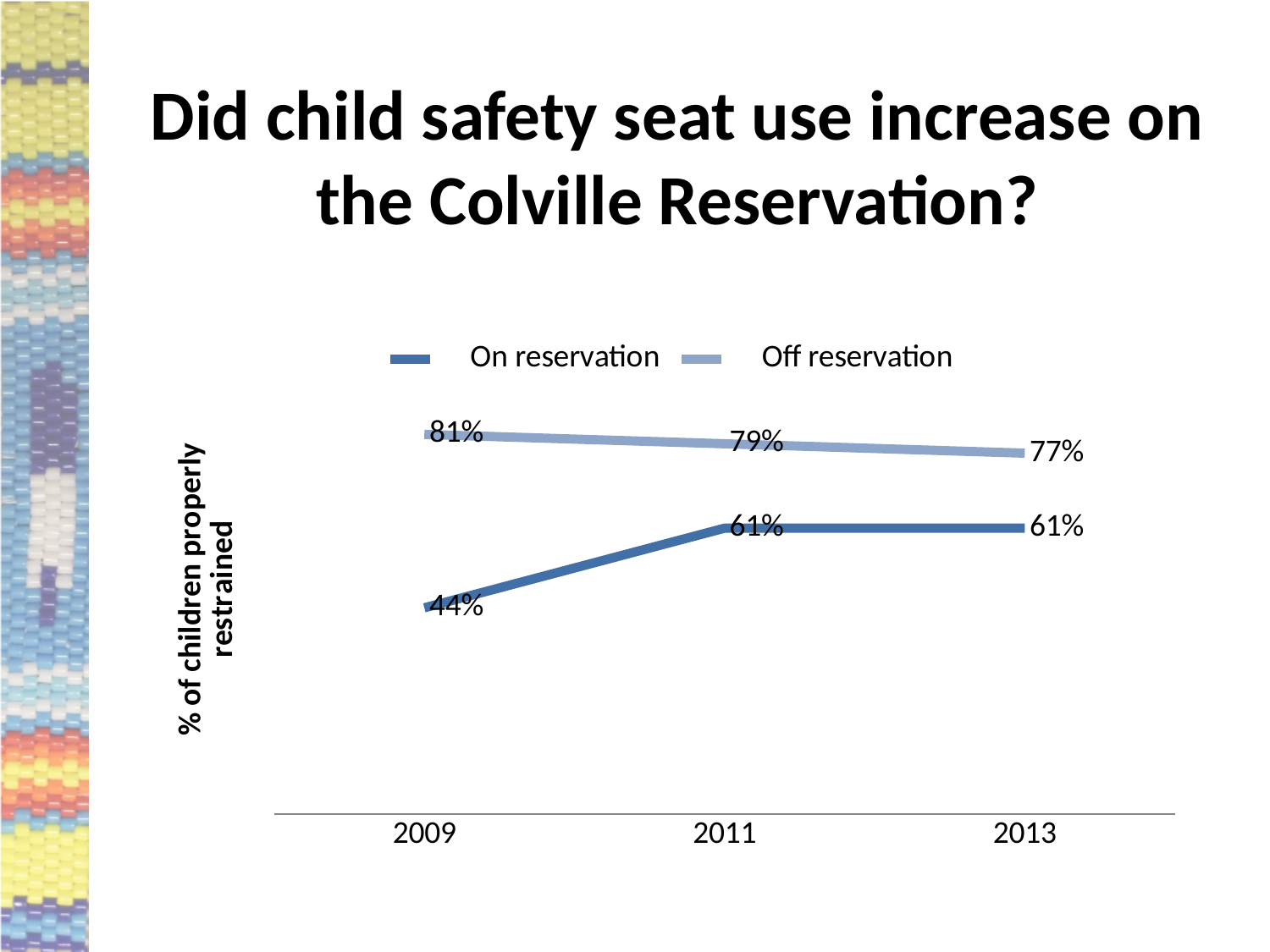

# Did child safety seat use increase on the Colville Reservation?

### Chart

| Category |      On reservation |      Off reservation |
|---|---|---|
| 2009 | 44.0 | 81.0 |
| 2011 | 61.0 | 79.0 |
| 2013 | 61.0 | 77.0 |